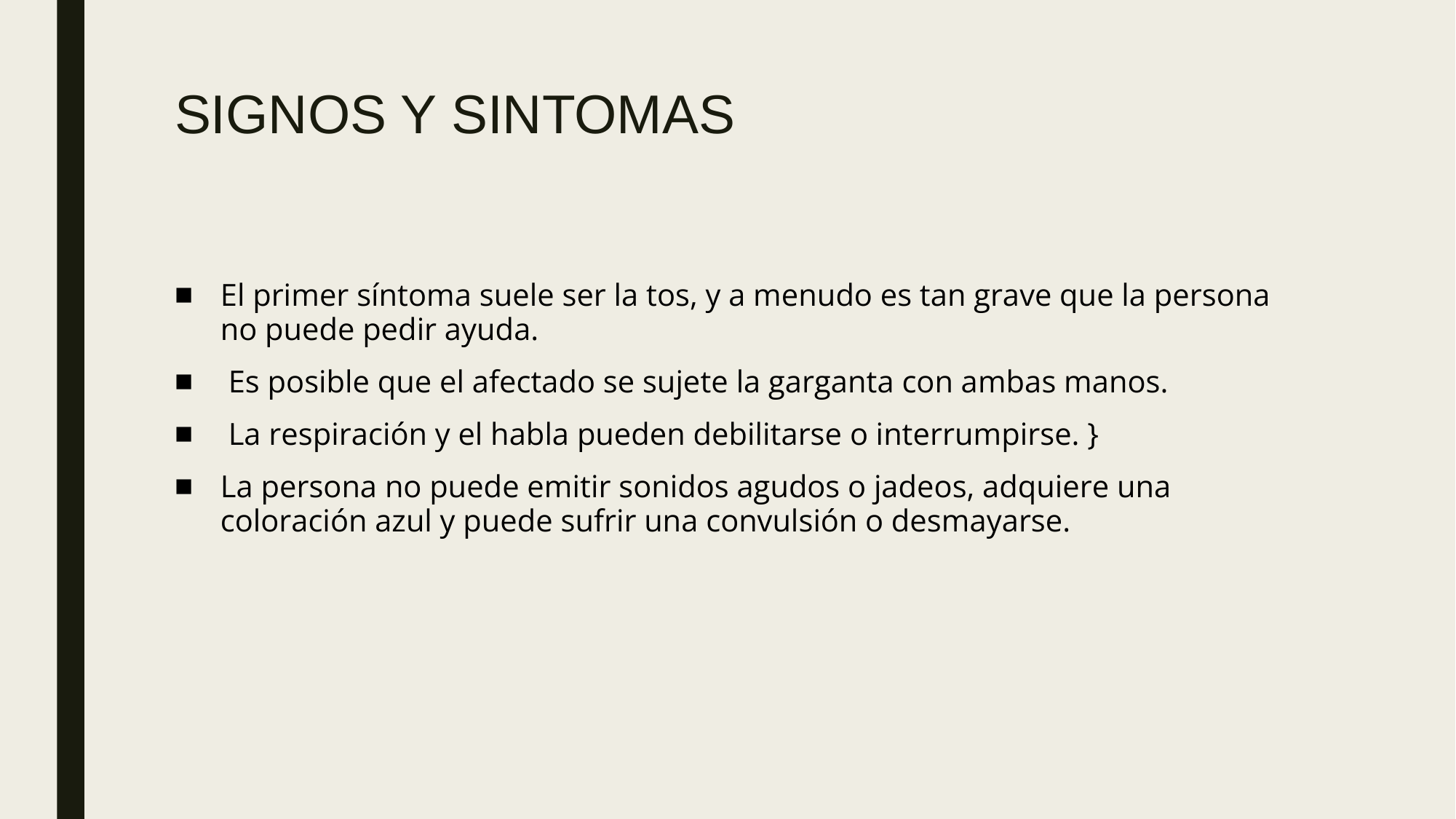

# SIGNOS Y SINTOMAS
El primer síntoma suele ser la tos, y a menudo es tan grave que la persona no puede pedir ayuda.
 Es posible que el afectado se sujete la garganta con ambas manos.
 La respiración y el habla pueden debilitarse o interrumpirse. }
La persona no puede emitir sonidos agudos o jadeos, adquiere una coloración azul y puede sufrir una convulsión o desmayarse.